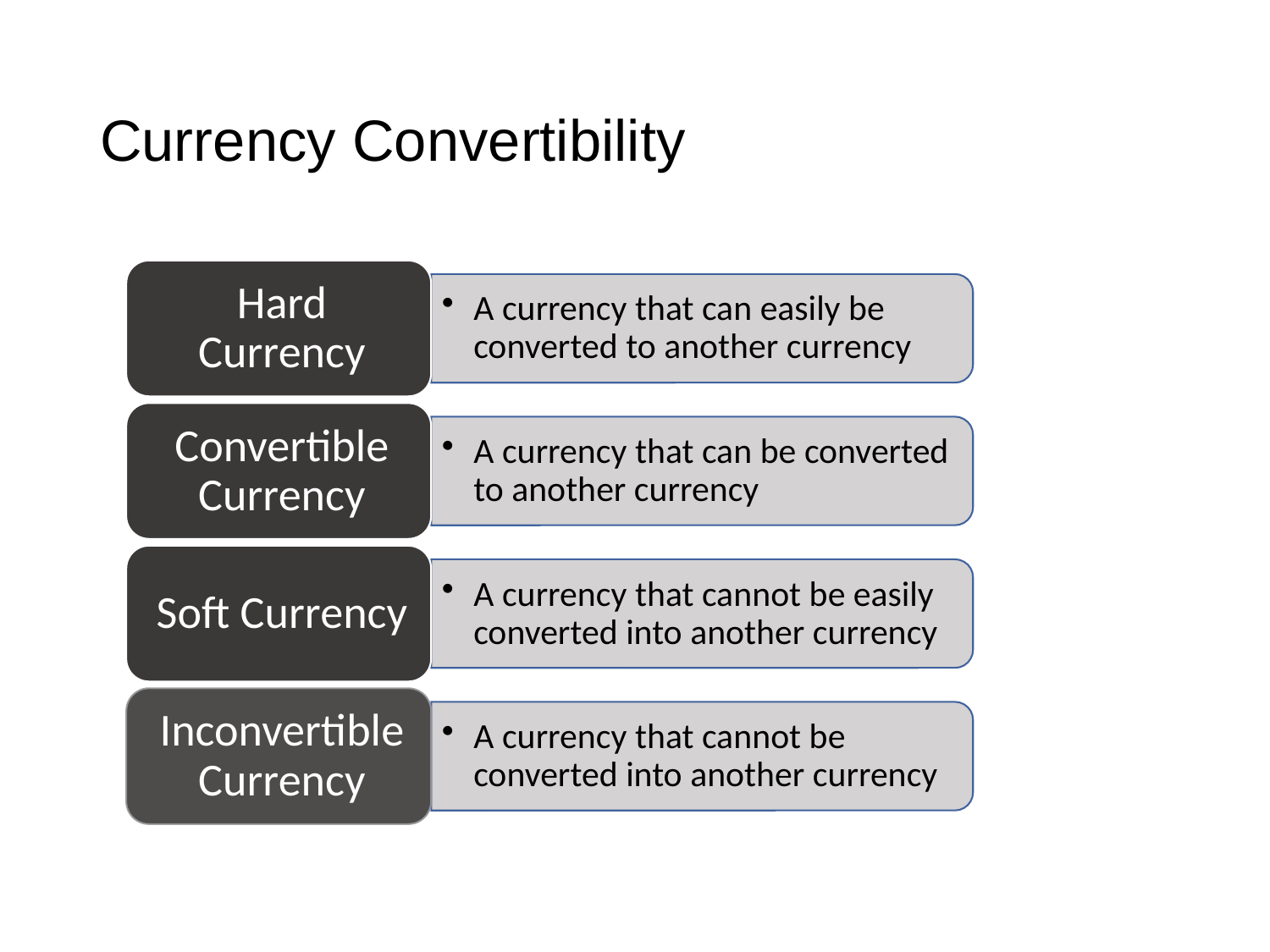

# Currency Convertibility
A currency that can easily be converted to another currency
Hard Currency
A currency that can be converted to another currency
Convertible Currency
A currency that cannot be easily converted into another currency
Soft Currency
A currency that cannot be converted into another currency
Inconvertible Currency